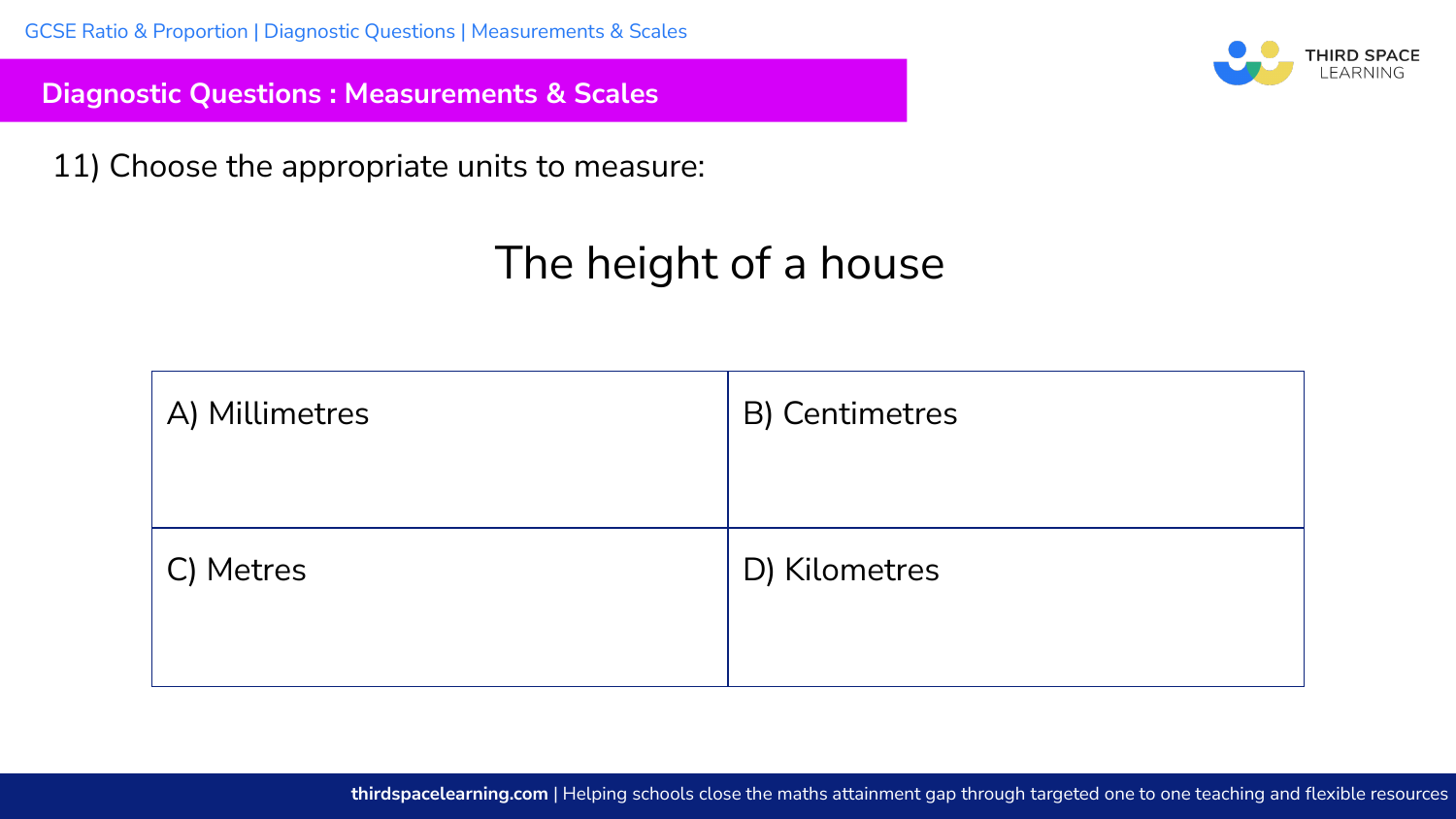

Diagnostic Questions : Measurements & Scales
| 11) Choose the appropriate units to measure: The height of a house |
| --- |
| A) Millimetres | B) Centimetres |
| --- | --- |
| C) Metres | D) Kilometres |